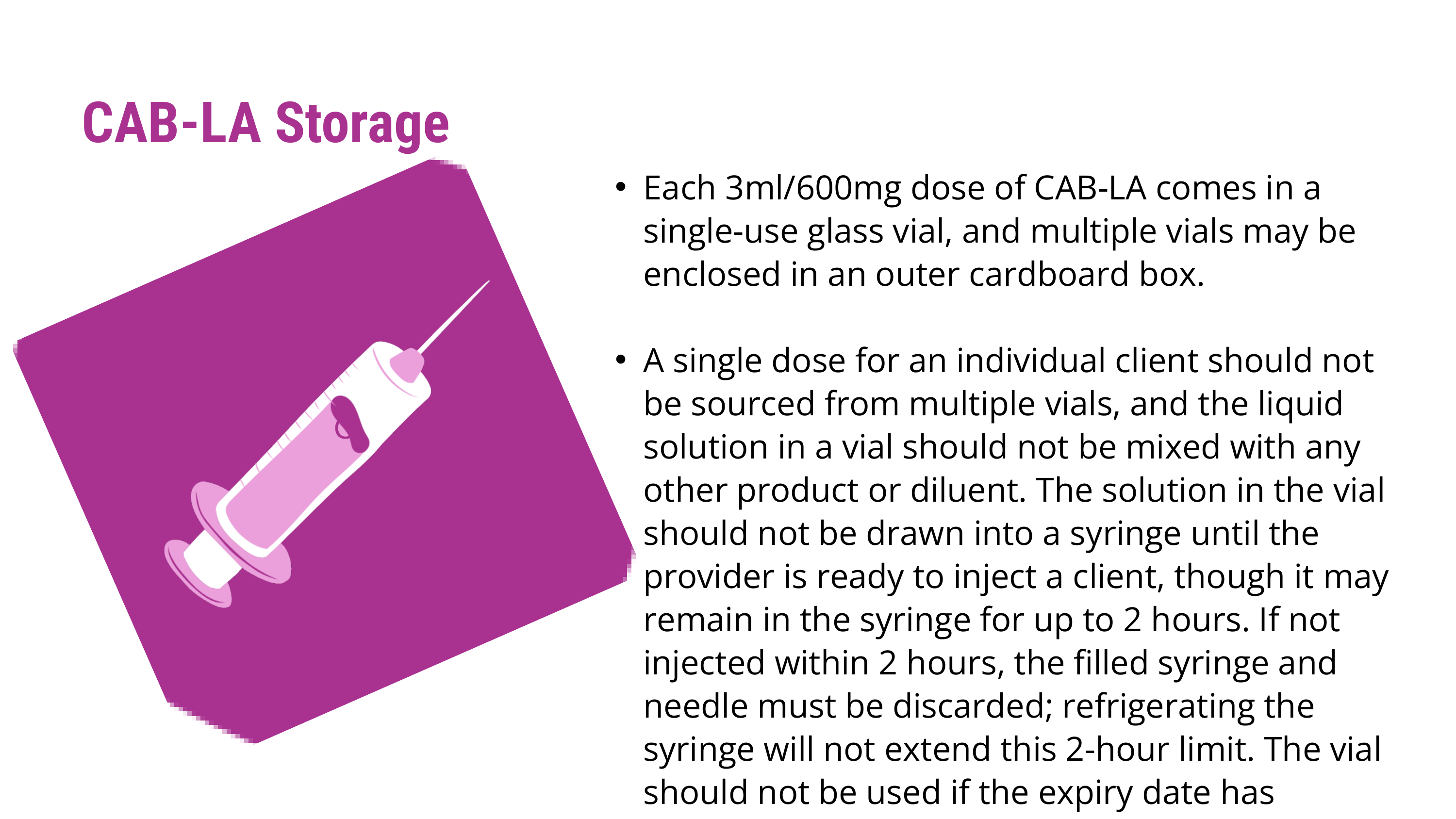

CAB-LA Storage
Each 3ml/600mg dose of CAB-LA comes in a single-use glass vial, and multiple vials may be enclosed in an outer cardboard box.

A single dose for an individual client should not be sourced from multiple vials, and the liquid solution in a vial should not be mixed with any other product or diluent. The solution in the vial should not be drawn into a syringe until the provider is ready to inject a client, though it may remain in the syringe for up to 2 hours. If not injected within 2 hours, the filled syringe and needle must be discarded; refrigerating the syringe will not extend this 2-hour limit. The vial should not be used if the expiry date has passed.

C